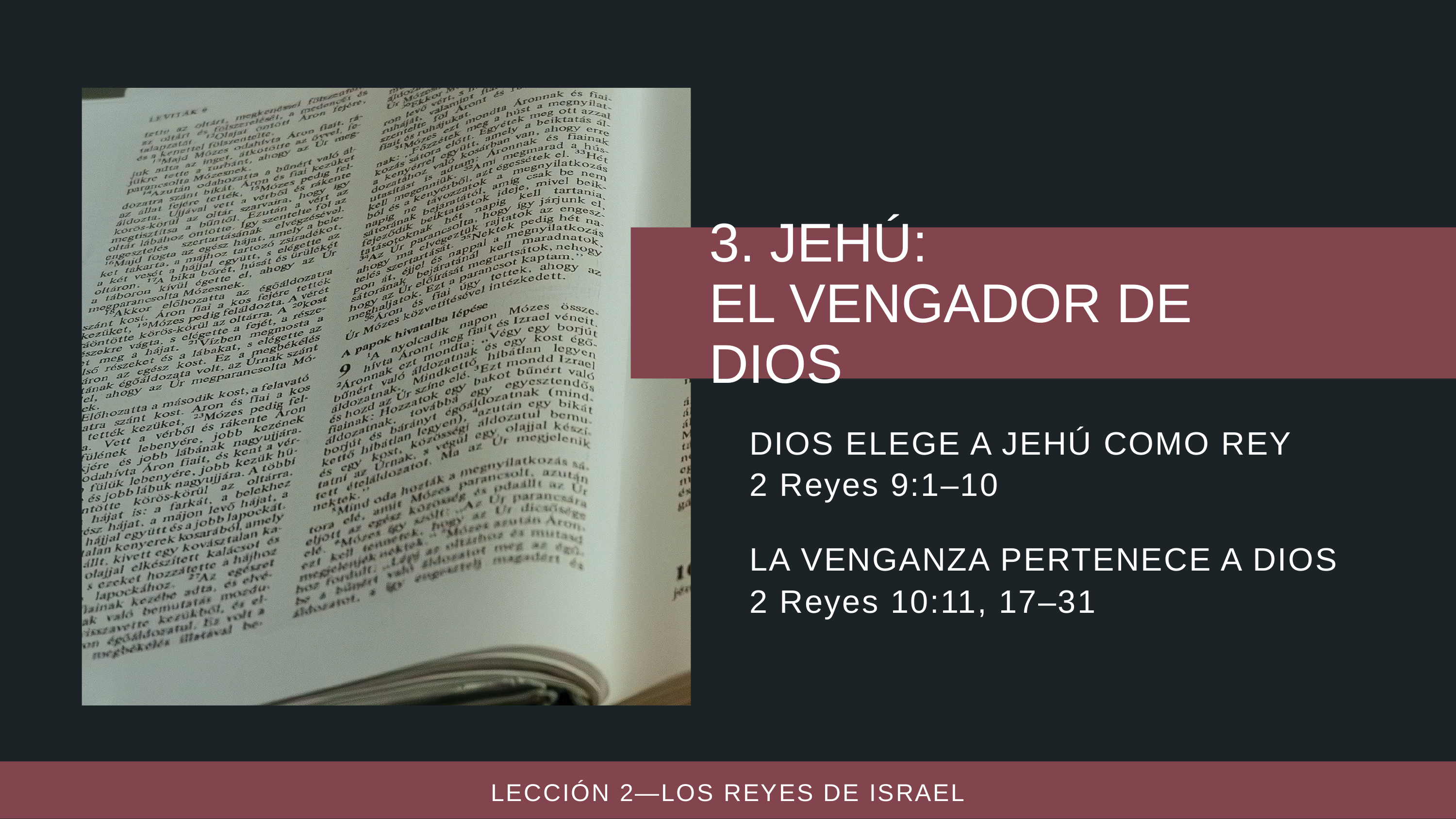

DIOS ELEGE A JEHÚ COMO REY
2 Reyes 9:1–10
LA VENGANZA PERTENECE A DIOS
2 Reyes 10:11, 17–31